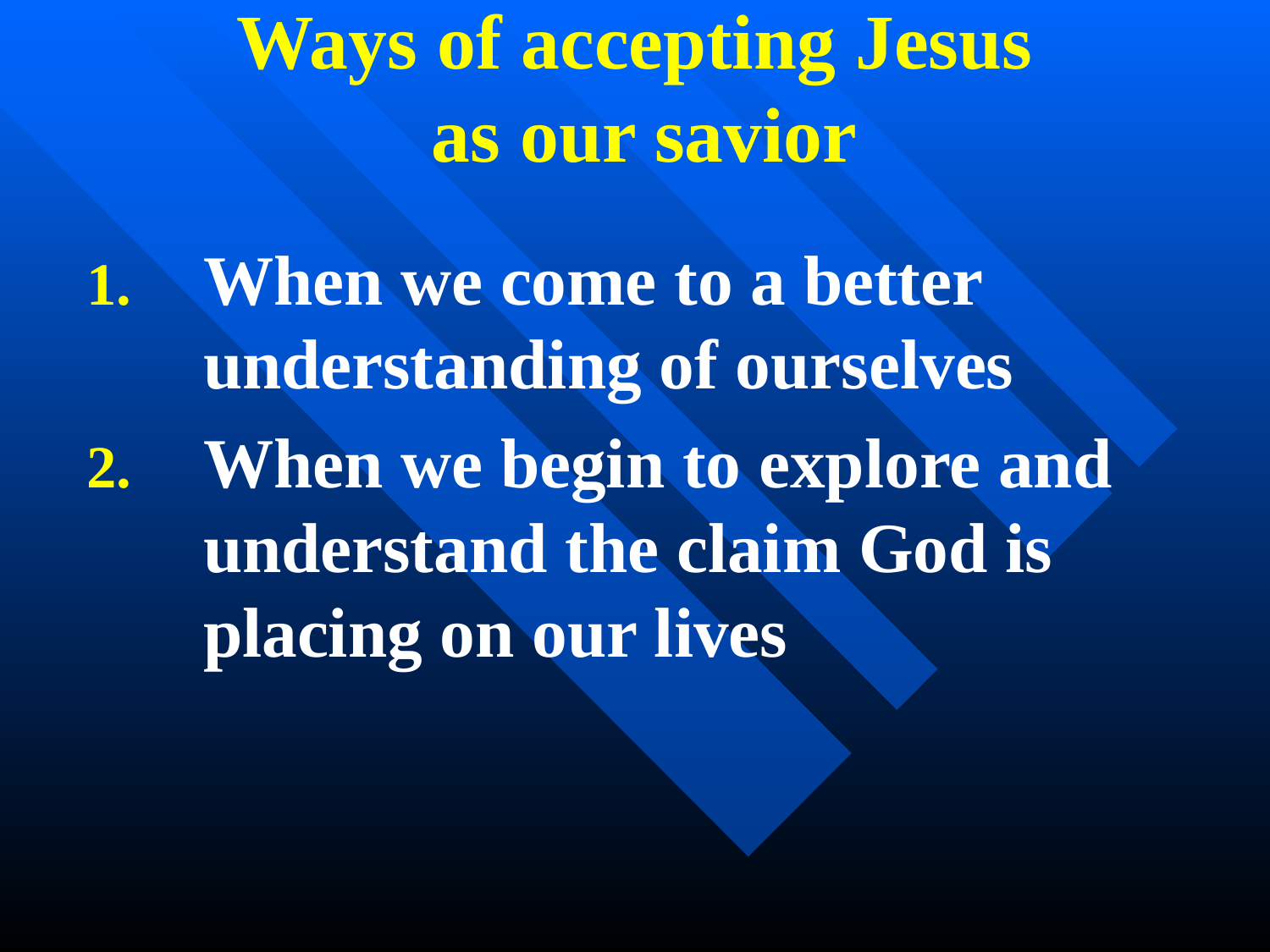

# Ways of accepting Jesus as our savior
When we come to a better understanding of ourselves
When we begin to explore and understand the claim God is placing on our lives